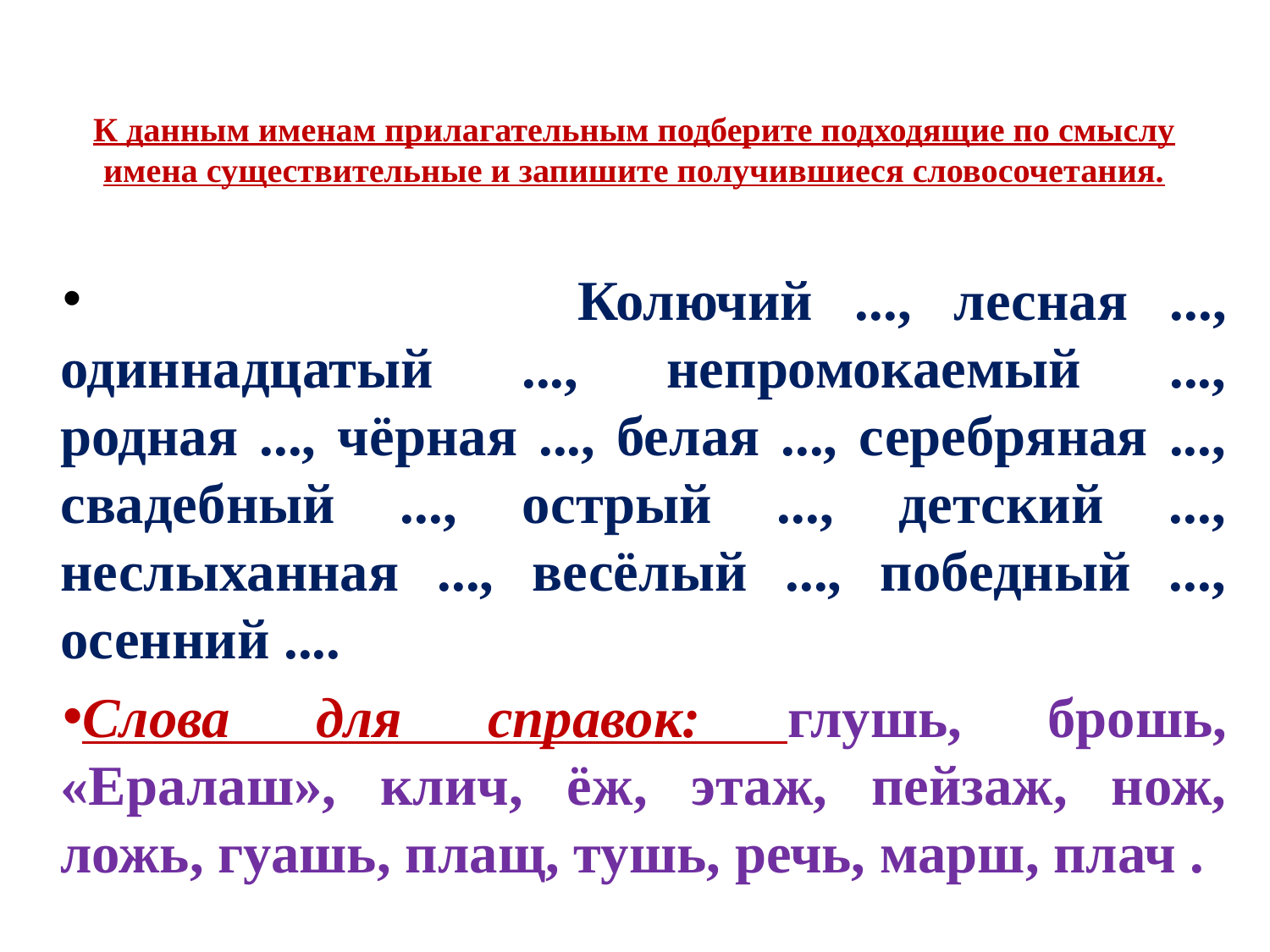

# К данным именам прилагательным подберите подходящие по смыслу имена существительные и запишите получившиеся словосочетания.
            Колючий ..., лесная ..., одиннадцатый ..., непромокаемый ..., родная ..., чёрная ..., белая ..., серебряная ..., свадебный ..., острый ..., детский ..., неслыханная ..., весёлый ..., победный ..., осенний ....
Слова для справок: глушь, брошь, «Ералаш», клич, ёж, этаж, пейзаж, нож, ложь, гуашь, плащ, тушь, речь, марш, плач .